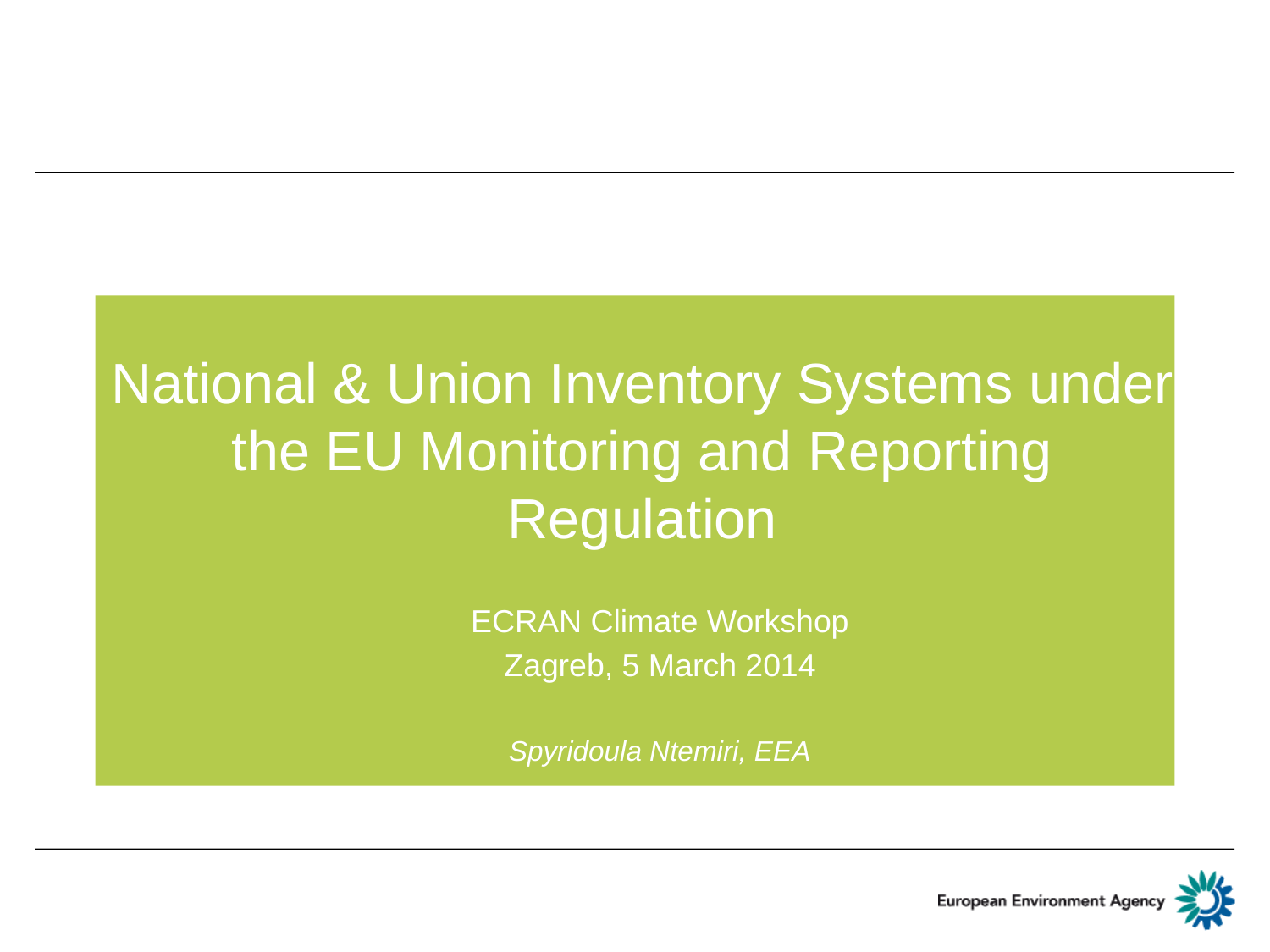

# National & Union Inventory Systems under the EU Monitoring and Reporting Regulation

ECRAN Climate Workshop
Zagreb, 5 March 2014

Spyridoula Ntemiri, EEA